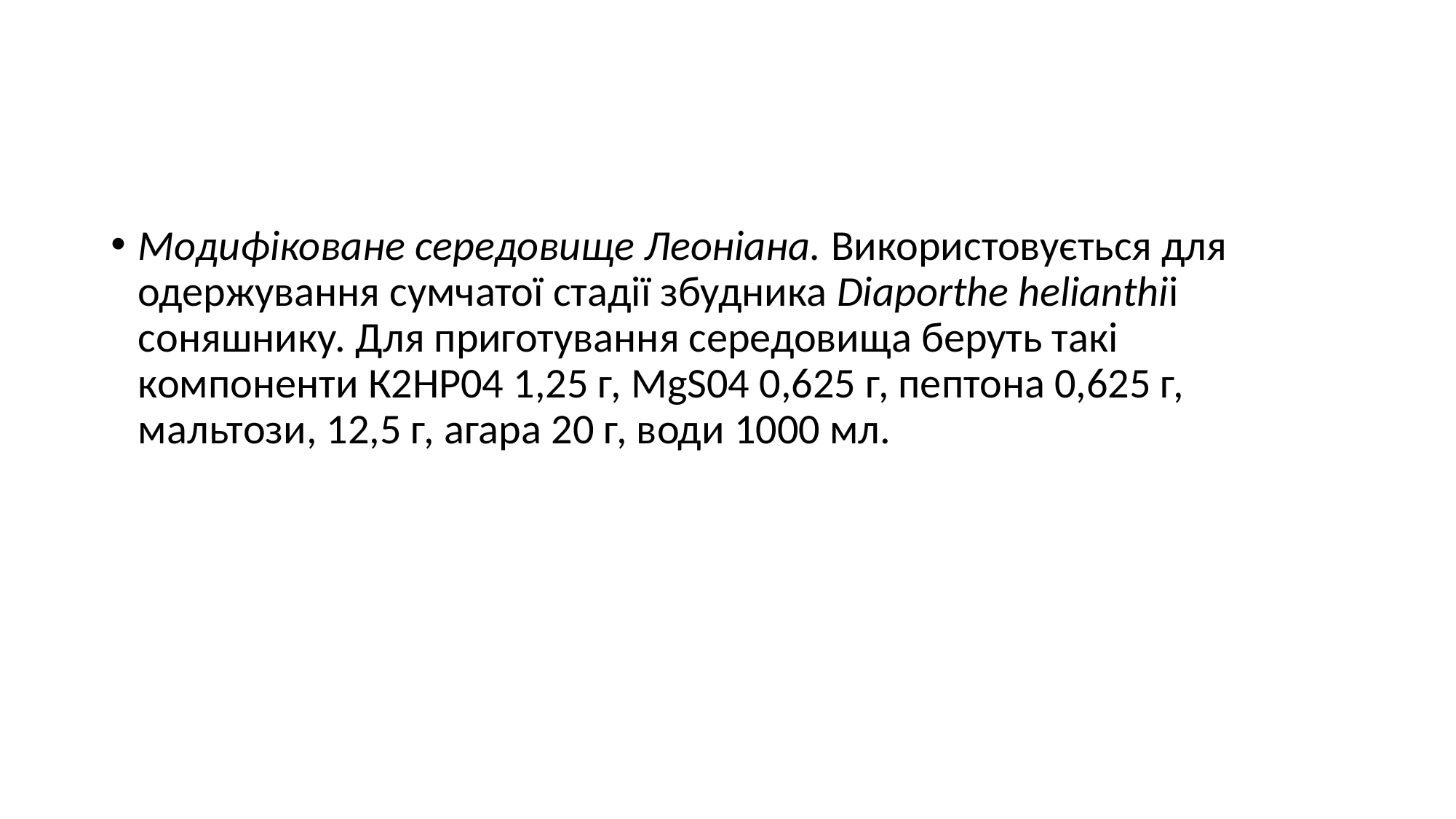

#
Модифіковане середовище Леоніана. Використовується для одержування сумчатої стадії збудника Diaporthe helianthiі соняшнику. Для приготування середовища беруть такі компоненти К2НР04 1,25 г, МgS04 0,625 г, пептона 0,625 г, мальтози, 12,5 г, агара 20 г, води 1000 мл.